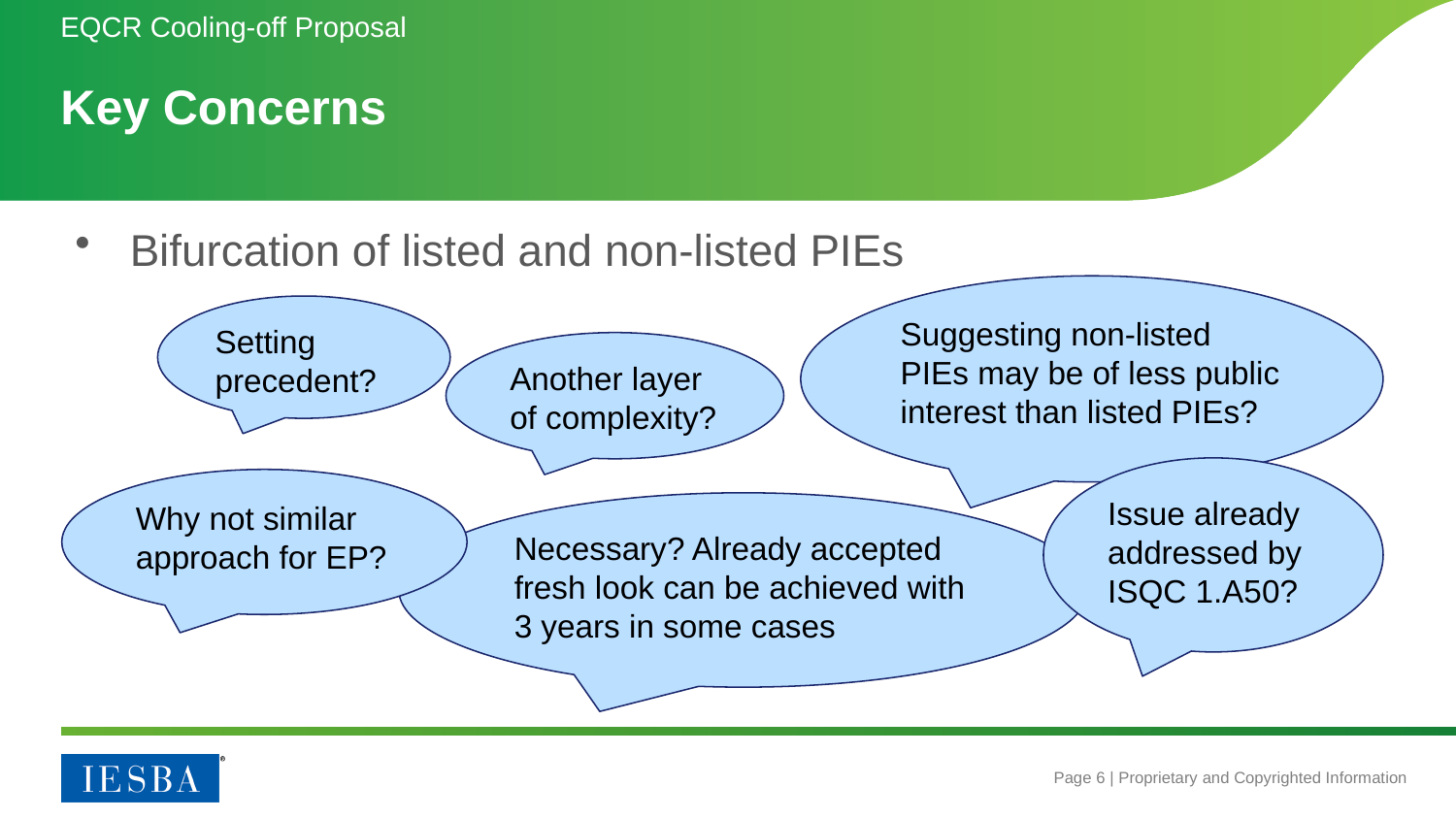

EQCR Cooling-off Proposal
# Key Concerns
Bifurcation of listed and non-listed PIEs
Suggesting non-listed PIEs may be of less public interest than listed PIEs?
Setting precedent?
Another layer of complexity?
Issue already addressed by ISQC 1.A50?
Why not similar approach for EP?
Necessary? Already accepted fresh look can be achieved with 3 years in some cases